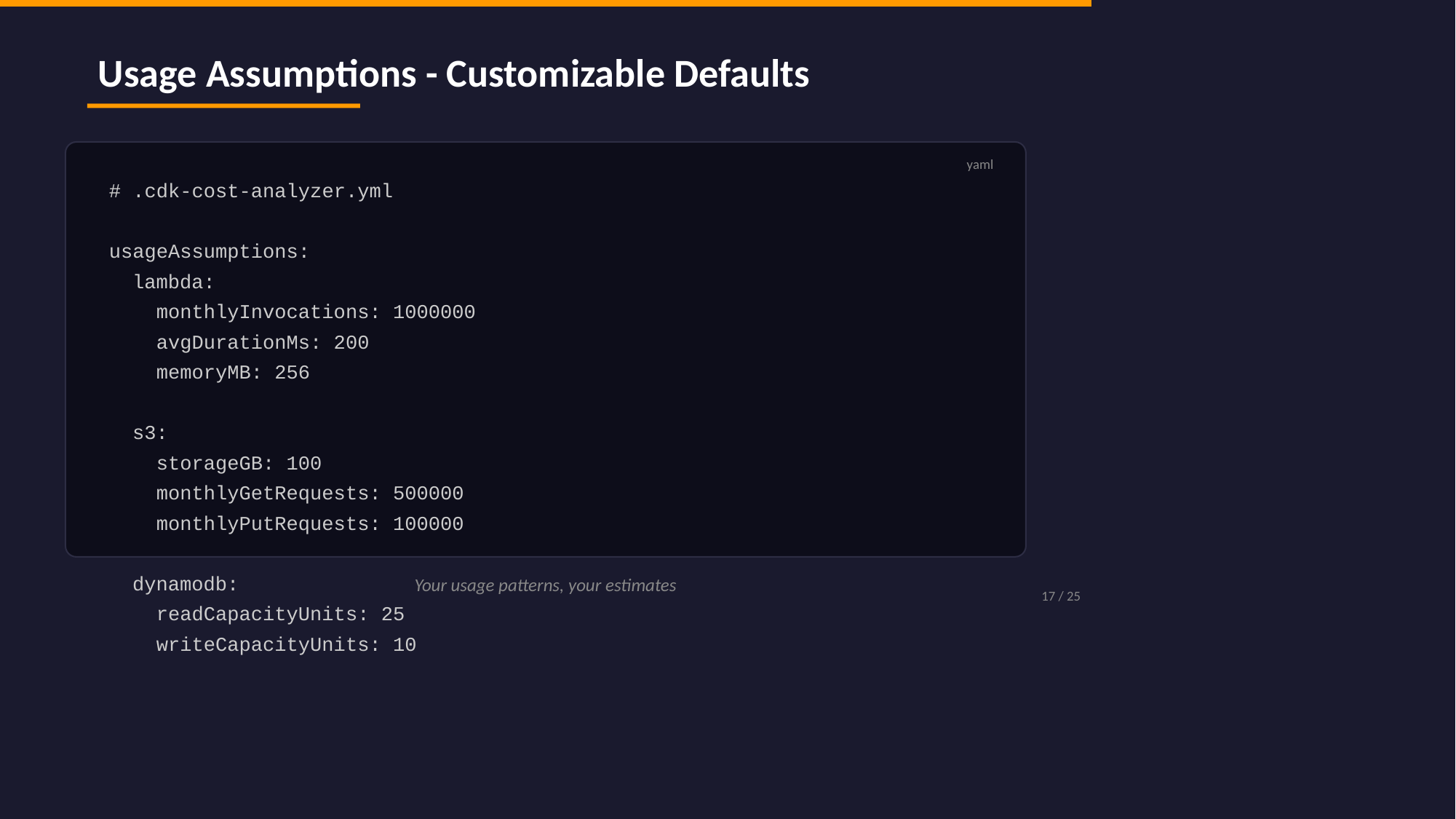

Usage Assumptions - Customizable Defaults

yaml
# .cdk-cost-analyzer.yml

usageAssumptions:
  lambda:
    monthlyInvocations: 1000000
    avgDurationMs: 200
    memoryMB: 256

  s3:
    storageGB: 100
    monthlyGetRequests: 500000
    monthlyPutRequests: 100000

  dynamodb:
    readCapacityUnits: 25
    writeCapacityUnits: 10
Your usage patterns, your estimates
17 / 25